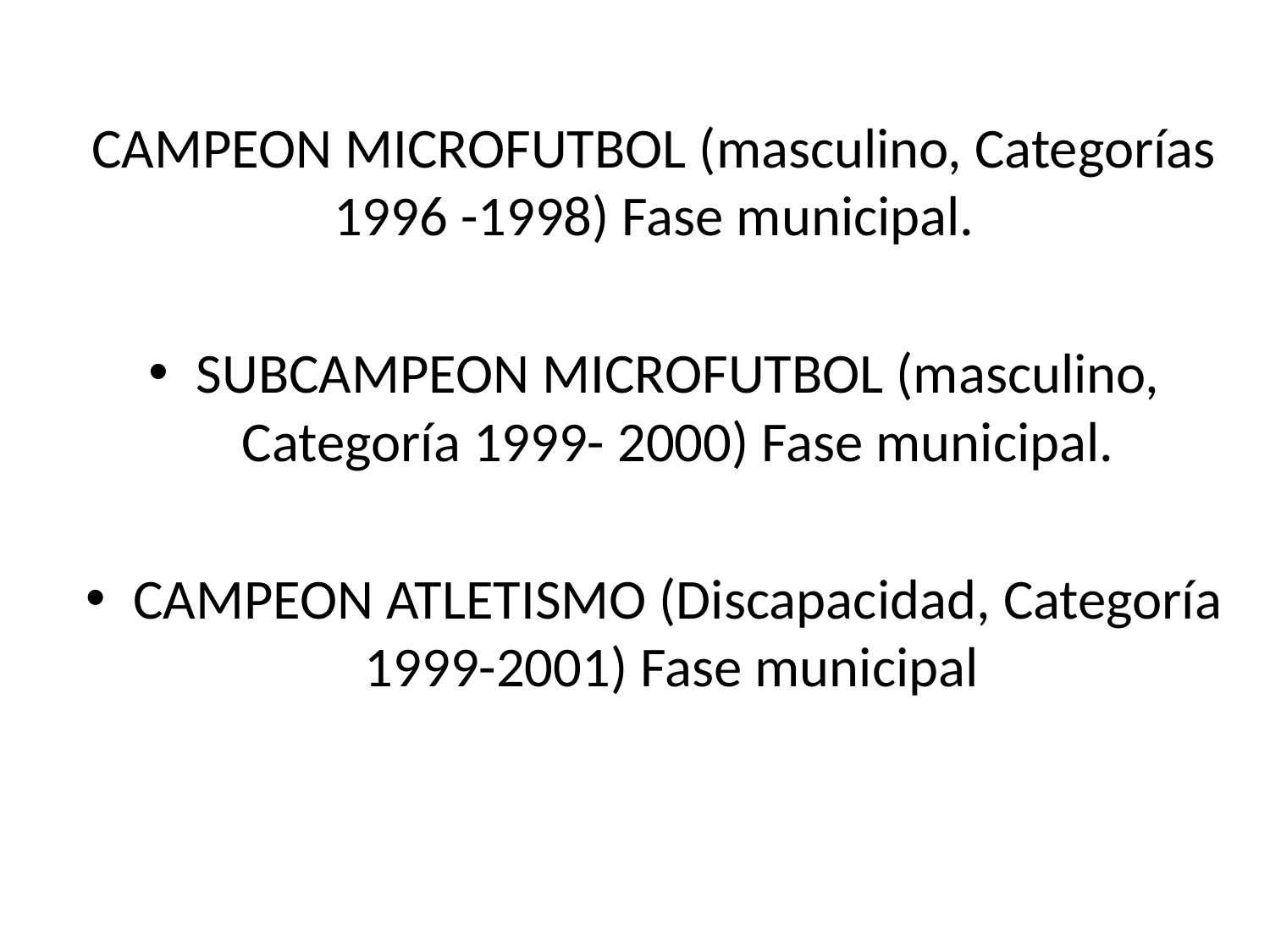

CAMPEON MICROFUTBOL (masculino, Categorías 1996 -1998) Fase municipal.

SUBCAMPEON MICROFUTBOL (masculino, Categoría 1999- 2000) Fase municipal.

CAMPEON ATLETISMO (Discapacidad, Categoría 1999-2001) Fase municipal